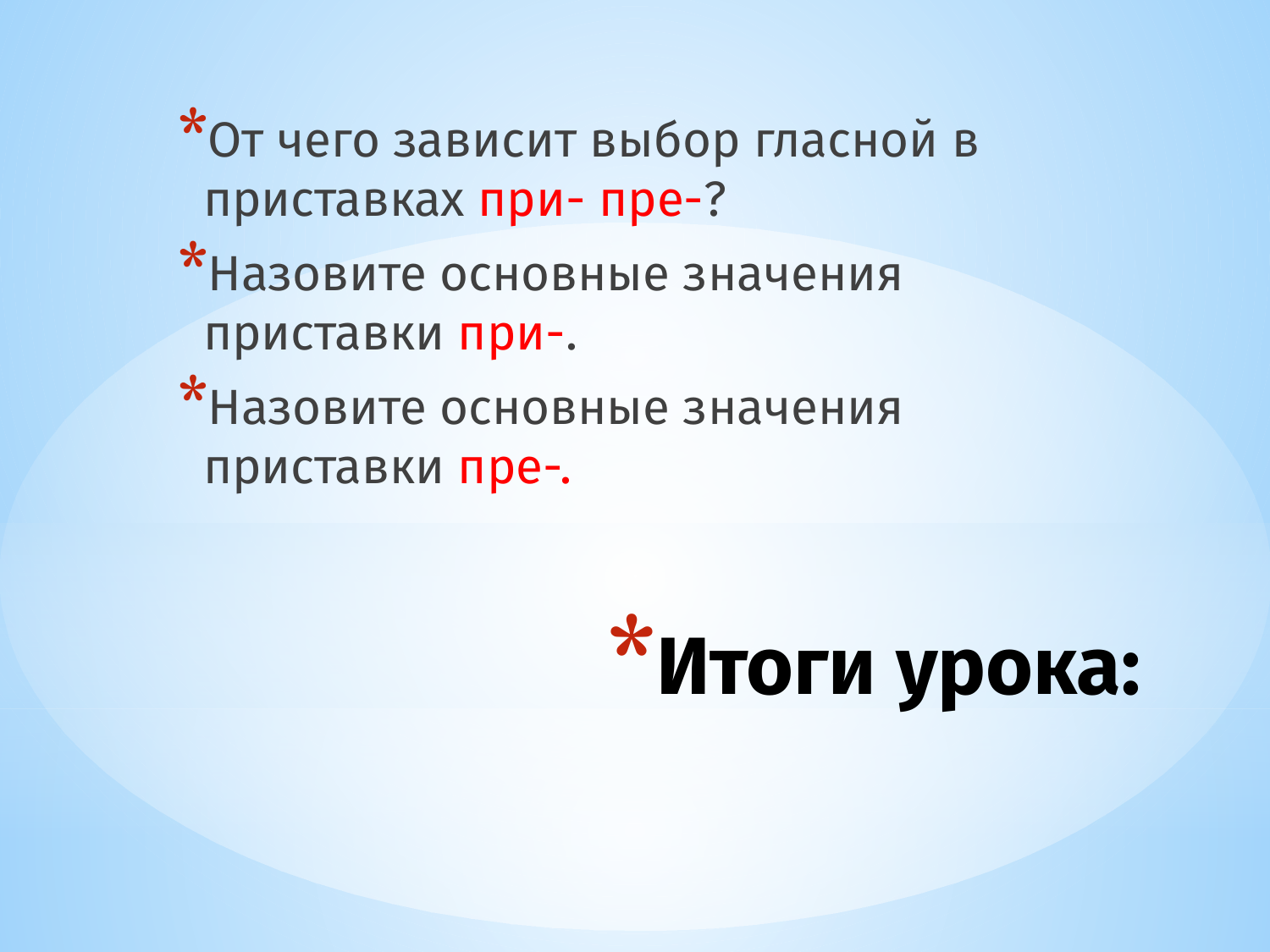

От чего зависит выбор гласной в приставках при- пре-?
Назовите основные значения приставки при-.
Назовите основные значения приставки пре-.
# Итоги урока: